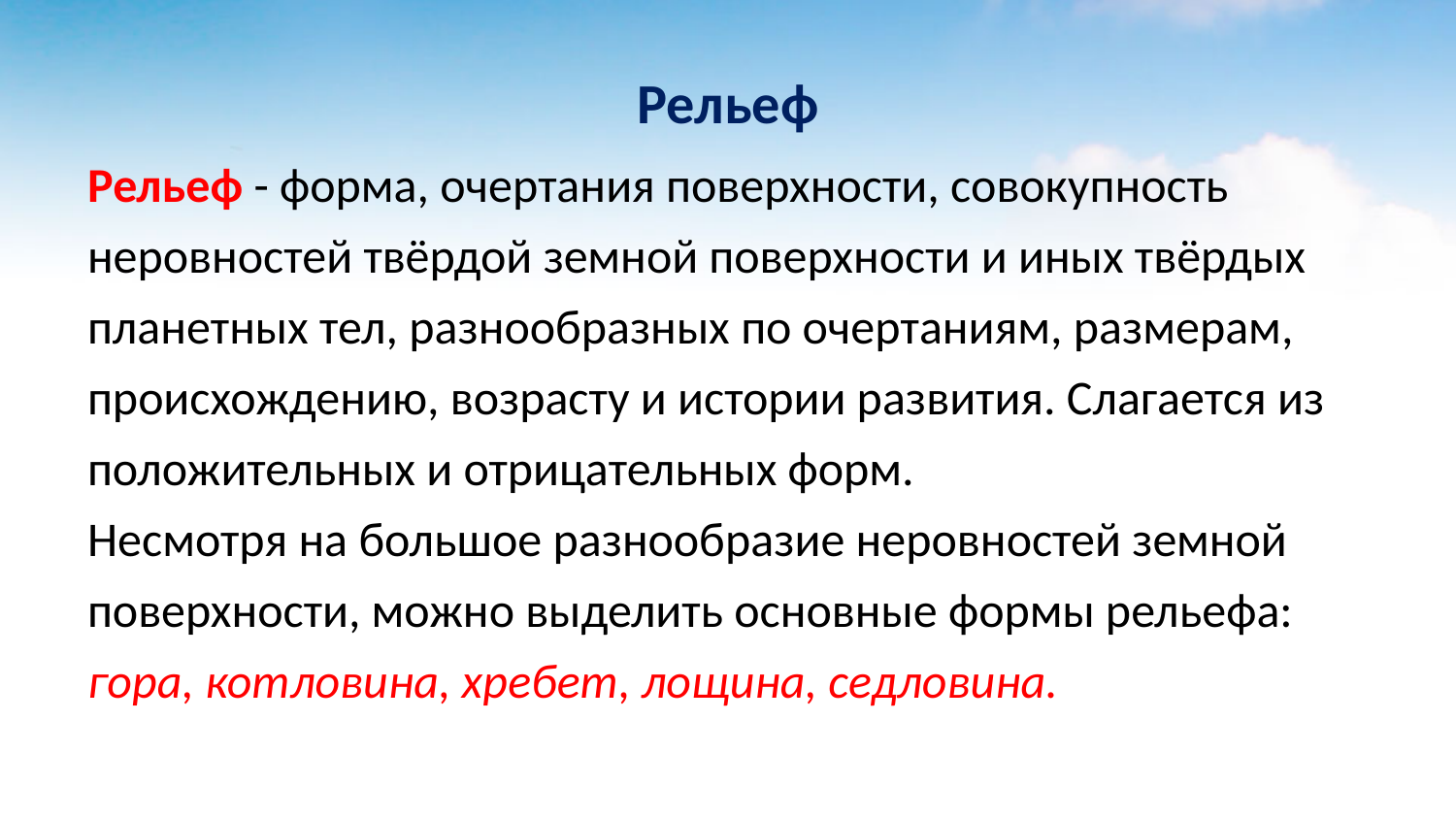

# Рельеф
Рельеф - форма, очертания поверхности, совокупность неровностей твёрдой земной поверхности и иных твёрдых планетных тел, разнообразных по очертаниям, размерам, происхождению, возрасту и истории развития. Слагается из положительных и отрицательных форм.
Несмотря на большое разнообразие неровностей земной поверхности, можно выделить основные формы рельефа: гора, котловина, хребет, лощина, седловина.